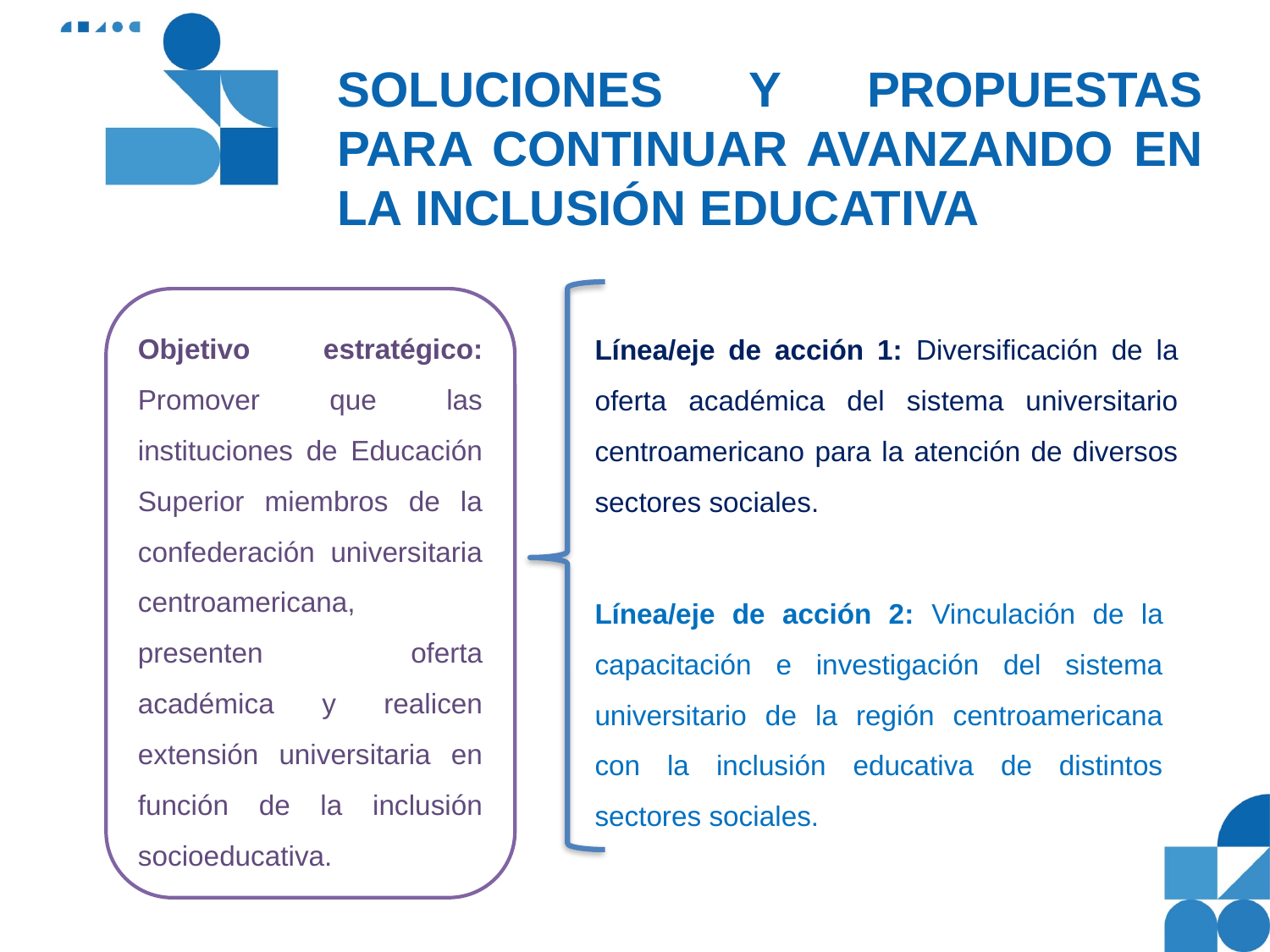

# SOLUCIONES Y PROPUESTAS PARA CONTINUAR AVANZANDO EN LA INCLUSIÓN EDUCATIVA

Objetivo estratégico: Promover que las instituciones de Educación Superior miembros de la confederación universitaria centroamericana, presenten oferta académica y realicen extensión universitaria en función de la inclusión socioeducativa.
Línea/eje de acción 1: Diversificación de la oferta académica del sistema universitario centroamericano para la atención de diversos sectores sociales.
Línea/eje de acción 2: Vinculación de la capacitación e investigación del sistema universitario de la región centroamericana con la inclusión educativa de distintos sectores sociales.